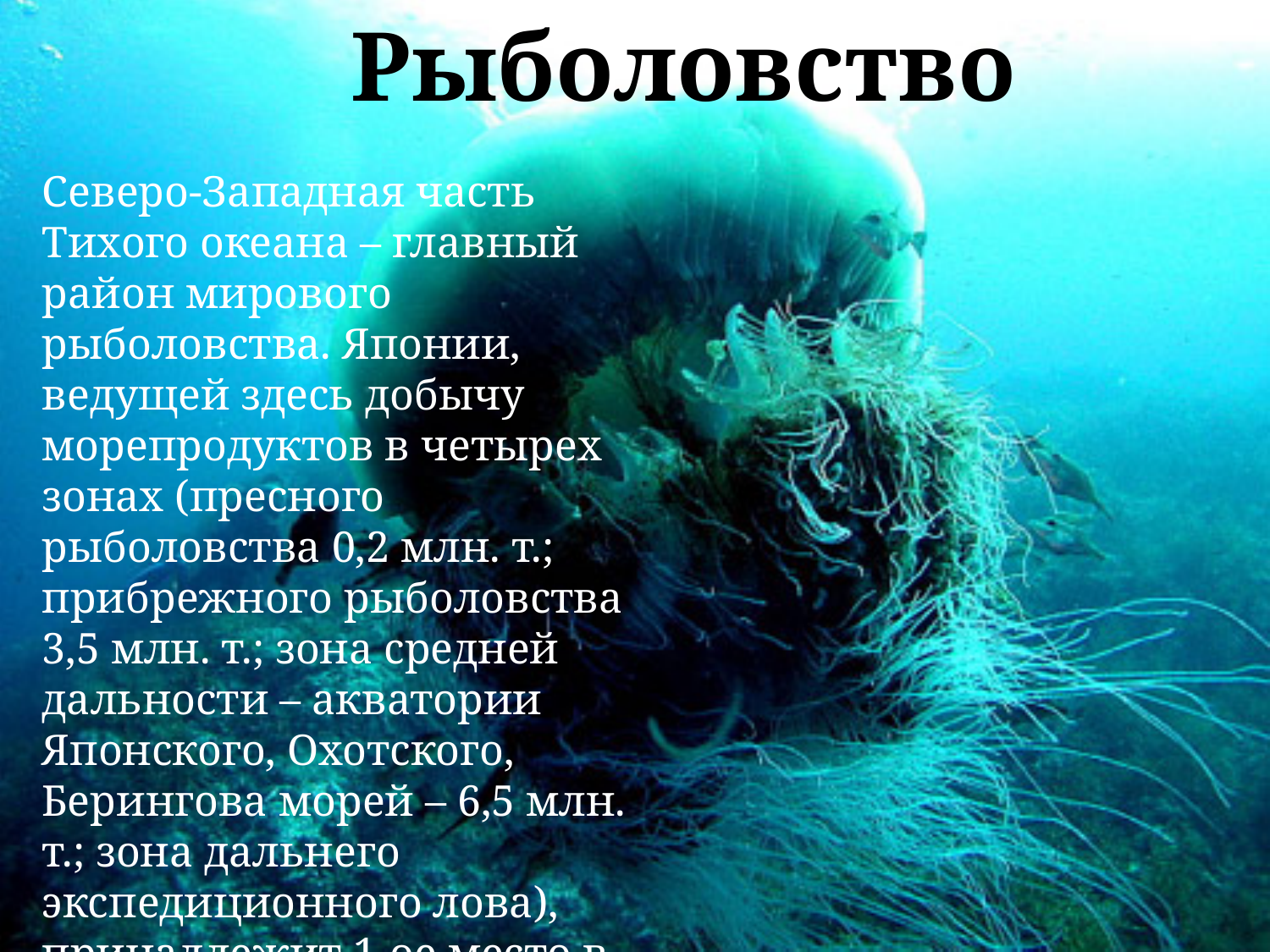

Рыболовство
Северо-Западная часть Тихого океана – главный район мирового рыболовства. Японии, ведущей здесь добычу морепродуктов в четырех зонах (пресного рыболовства 0,2 млн. т.; прибрежного рыболовства 3,5 млн. т.; зона средней дальности – акватории Японского, Охотского, Берингова морей – 6,5 млн. т.; зона дальнего экспедиционного лова), принадлежит 1-ое место в мире.